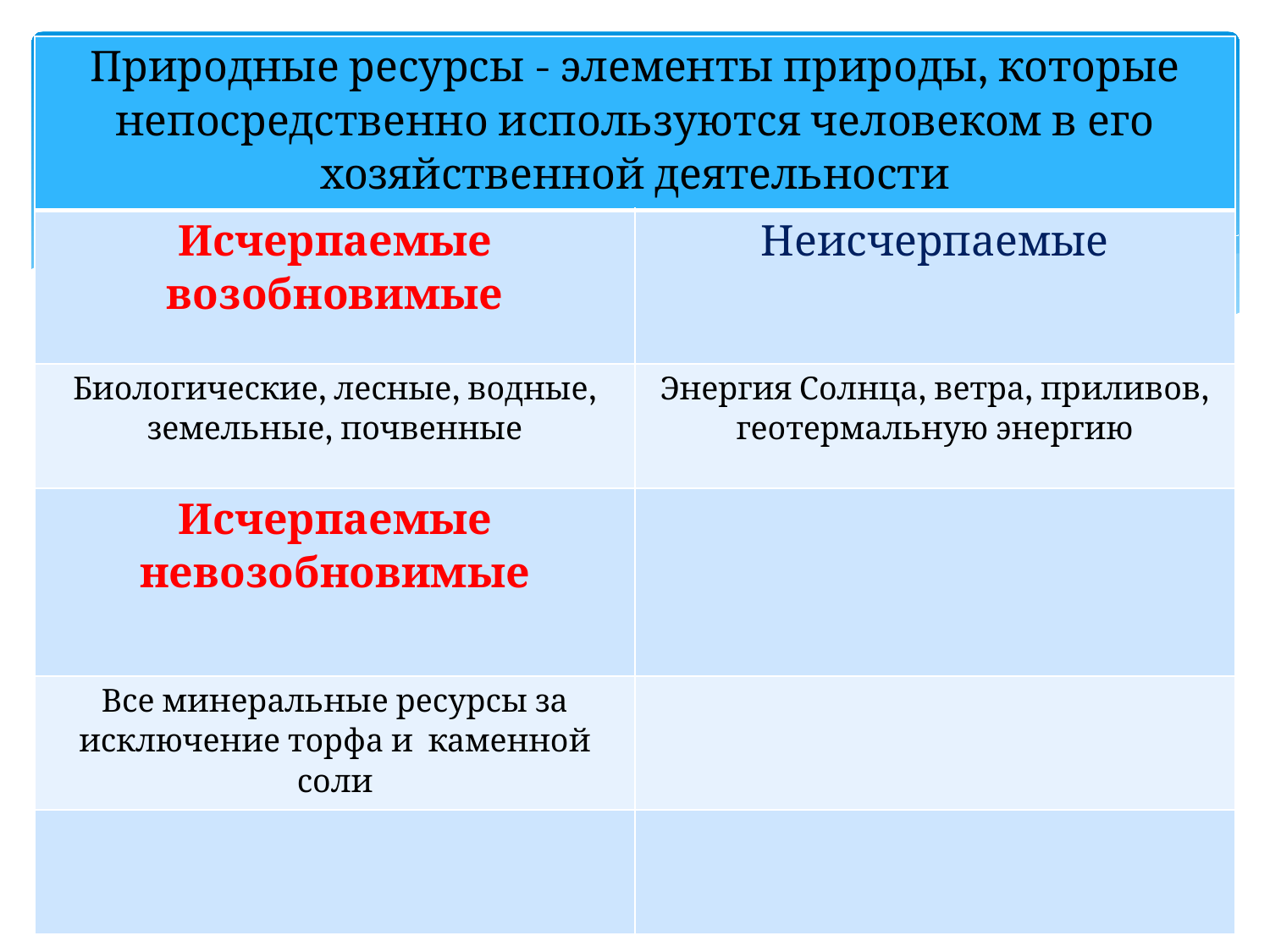

| Природные ресурсы - элементы природы, которые непосредственно используются человеком в его хозяйственной деятельности |  |
| --- | --- |
| Исчерпаемые возобновимые | Неисчерпаемые |
| Биологические, лесные, водные, земельные, почвенные | Энергия Солнца, ветра, приливов, геотермальную энергию |
| Исчерпаемые невозобновимые |  |
| Все минеральные ресурсы за исключение торфа и каменной соли |  |
|  |  |
Природные ресурсы